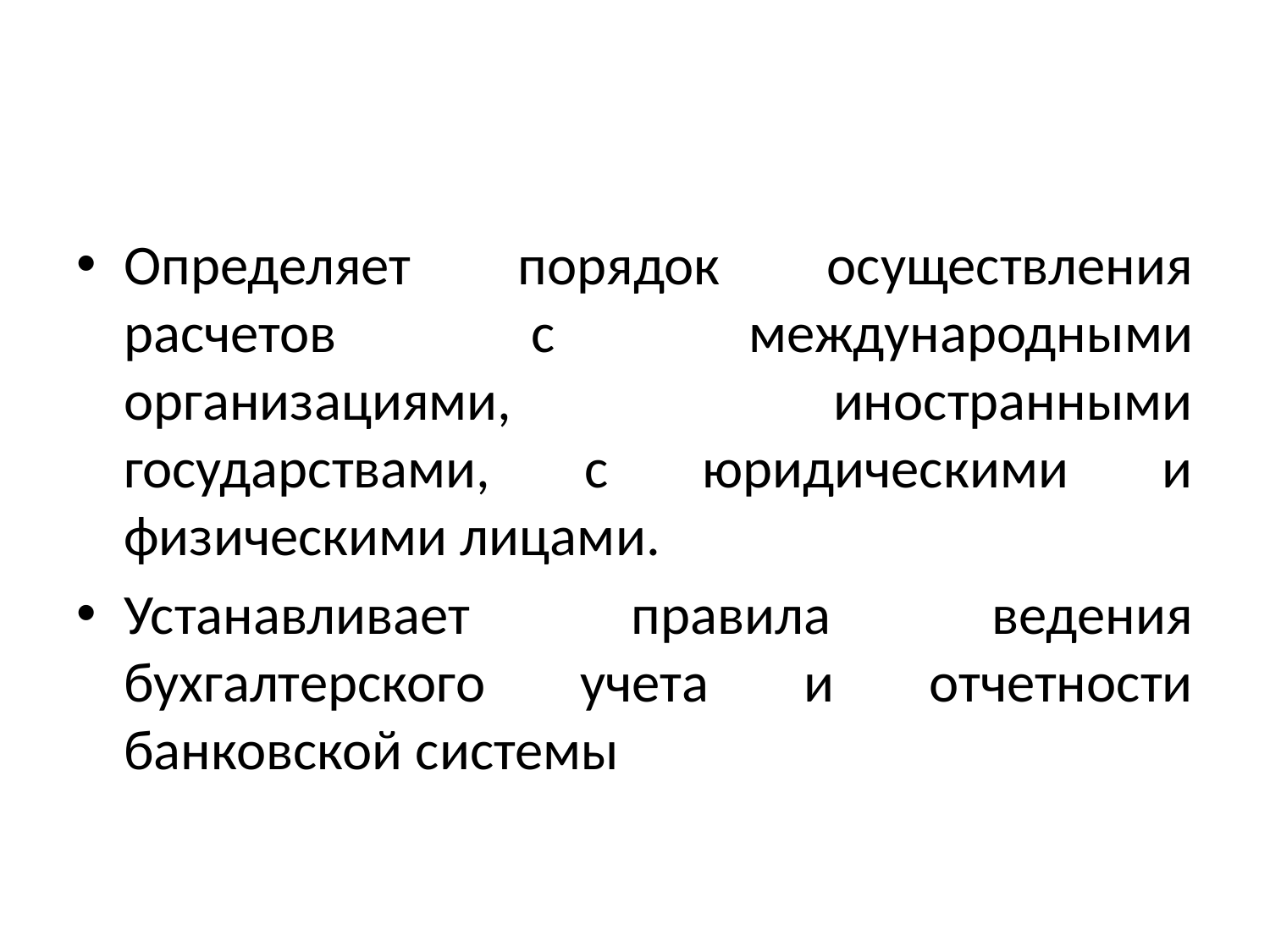

#
Определяет порядок осуществления расчетов с международными организациями, иностранными государствами, с юридическими и физическими лицами.
Устанавливает правила ведения бухгалтерского учета и отчетности банковской системы